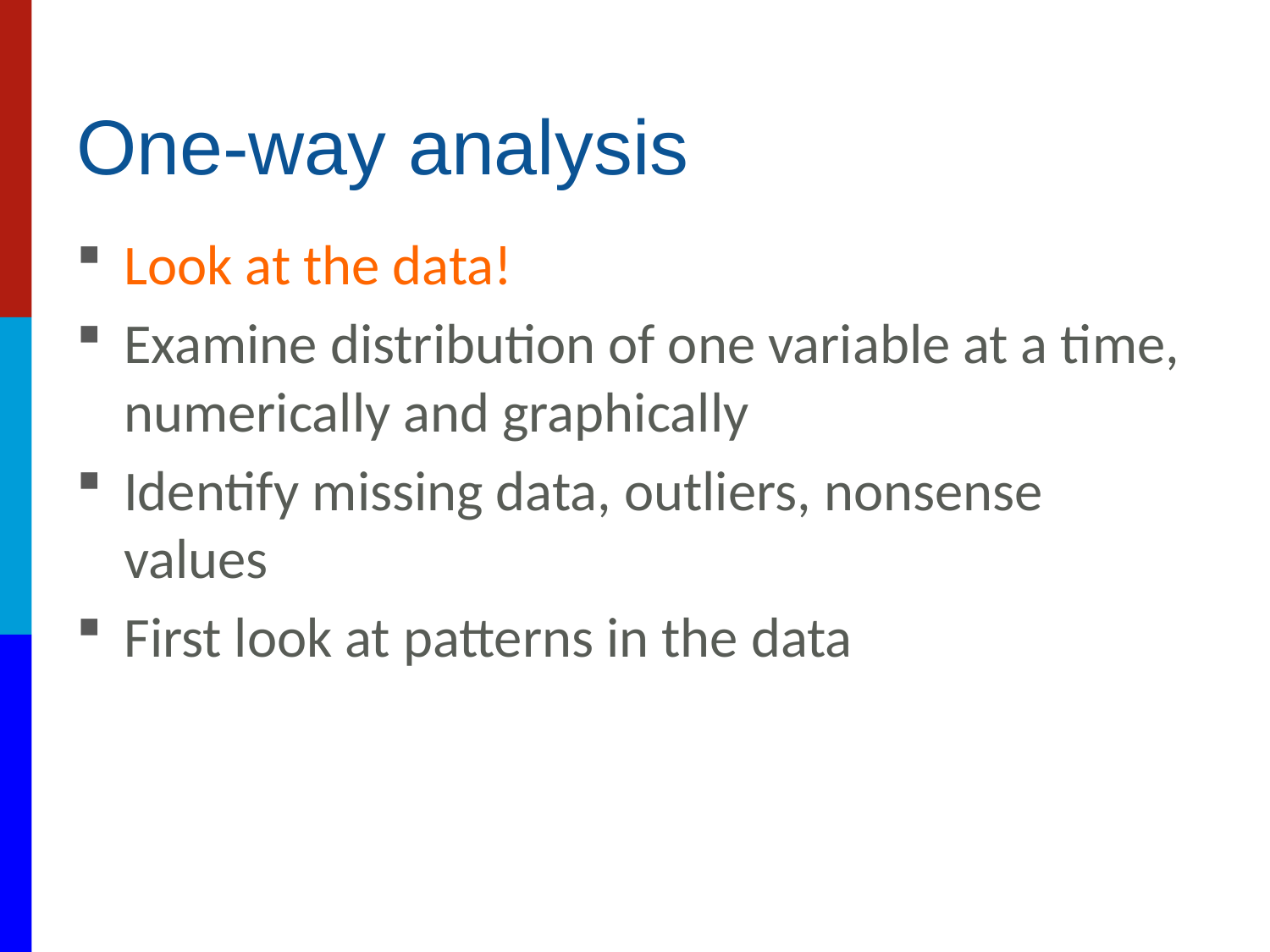

# One-way analysis
Look at the data!
Examine distribution of one variable at a time, numerically and graphically
Identify missing data, outliers, nonsense values
First look at patterns in the data